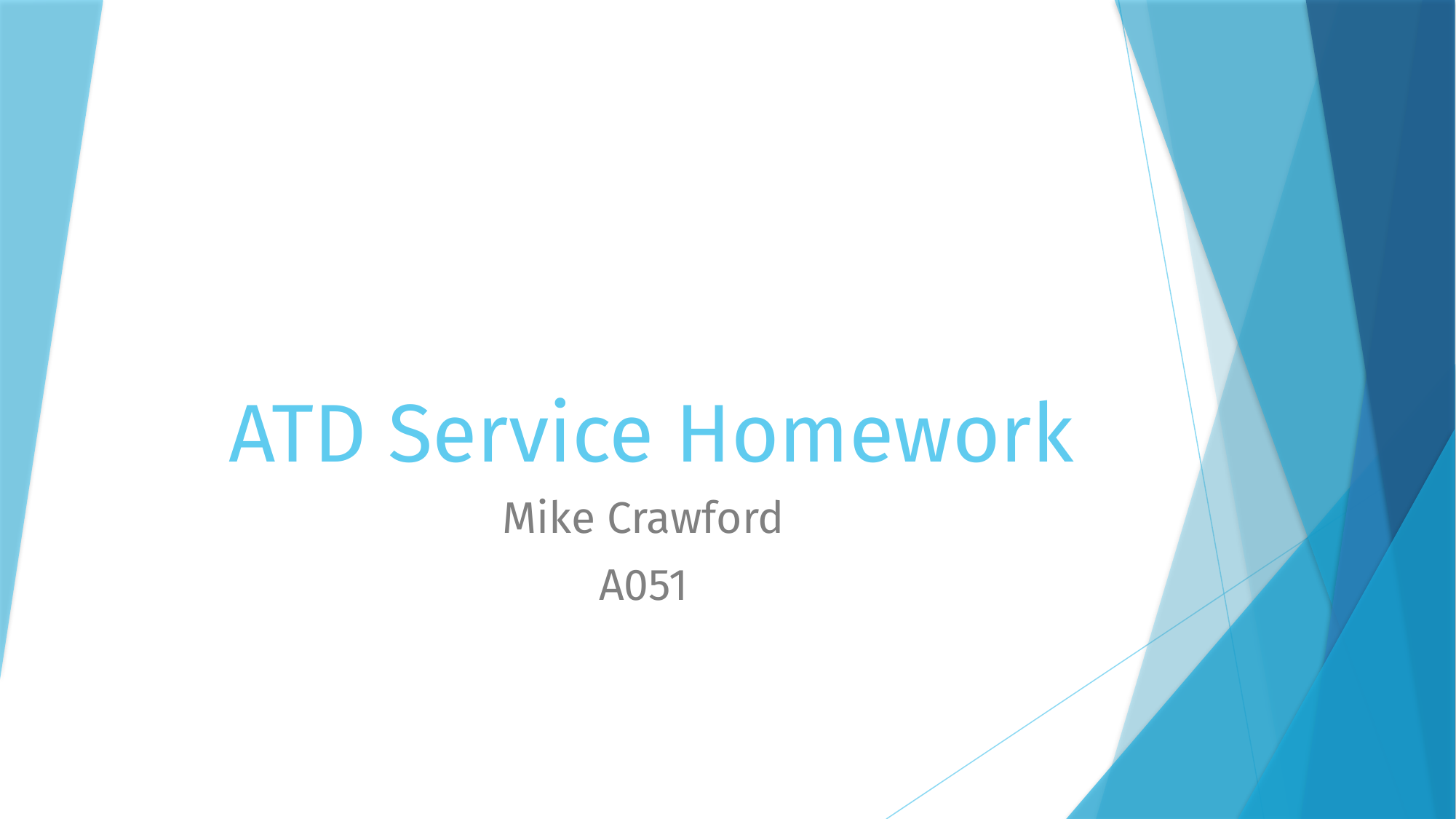

# ATD Service Homework
Mike Crawford
A051